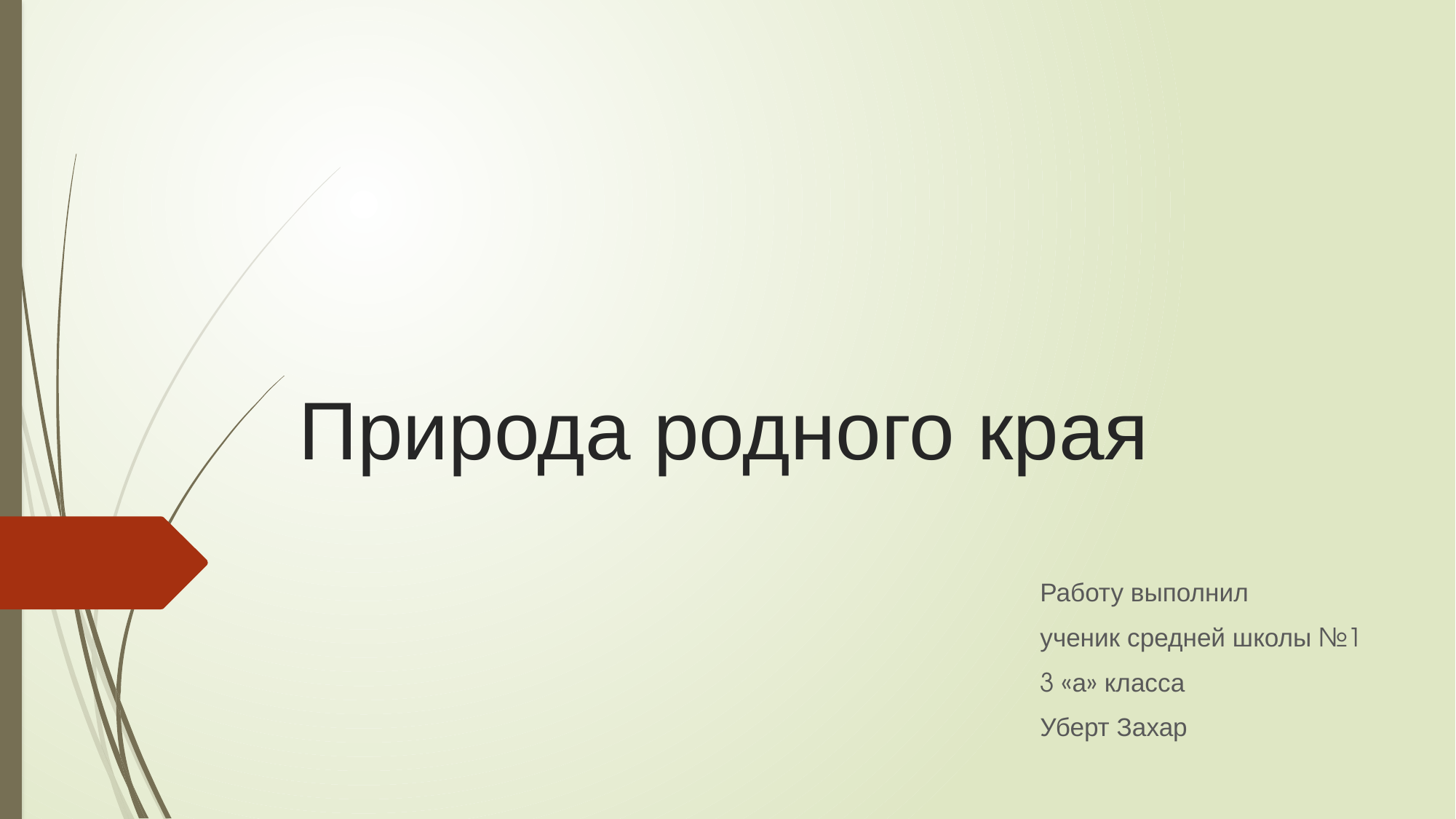

# Природа родного края
Работу выполнил
ученик средней школы №1
3 «а» класса
Уберт Захар